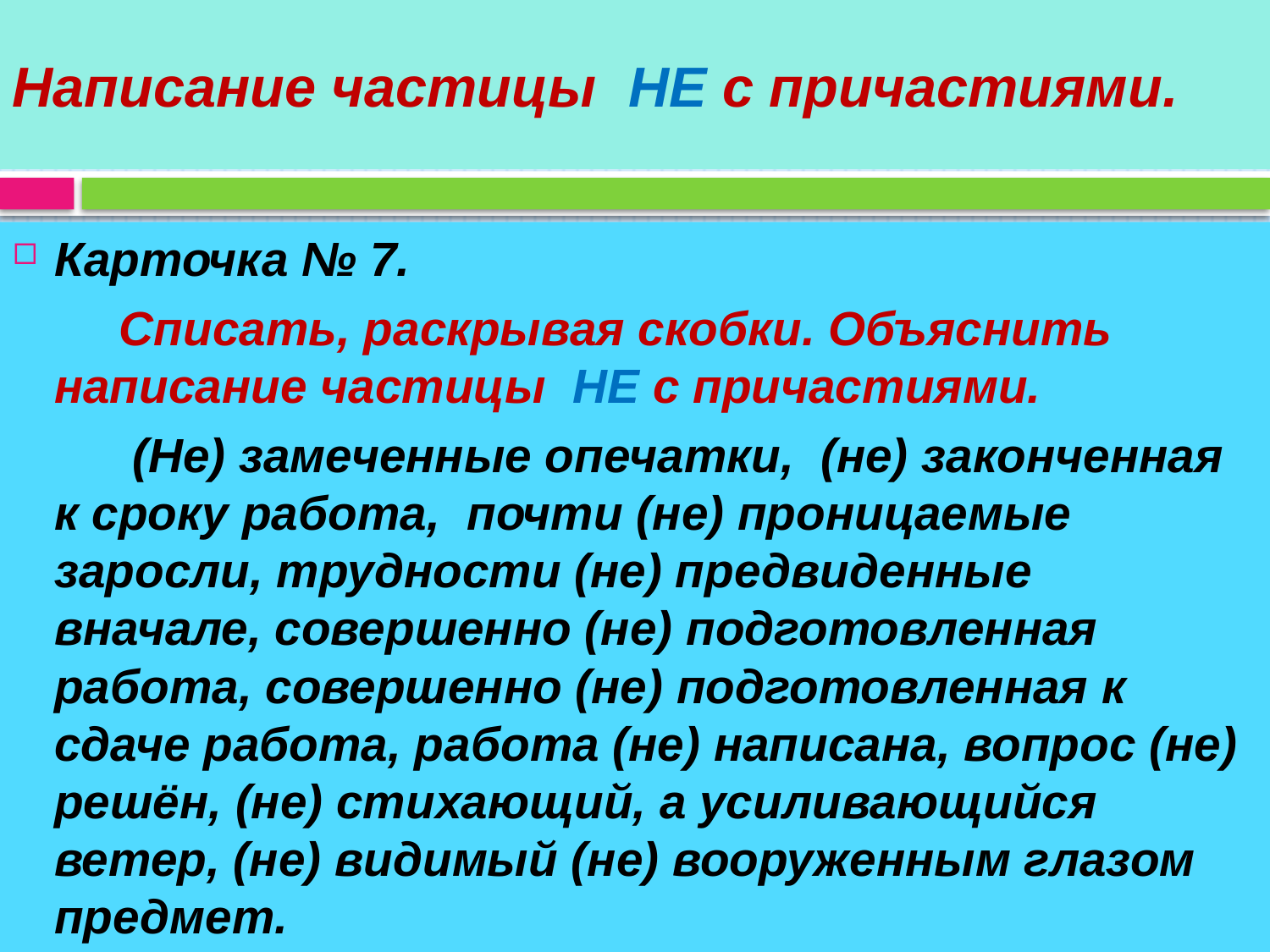

# Написание частицы  НЕ с причастиями.
Карточка № 7.
        Списать, раскрывая скобки. Объяснить написание частицы  НЕ с причастиями.
         (Не) замеченные опечатки,  (не) законченная к сроку работа,  почти (не) проницаемые заросли, трудности (не) предвиденные  вначале, совершенно (не) подготовленная работа, совершенно (не) подготовленная к сдаче работа, работа (не) написана, вопрос (не) решён, (не) стихающий, а усиливающийся ветер, (не) видимый (не) вооруженным глазом предмет.